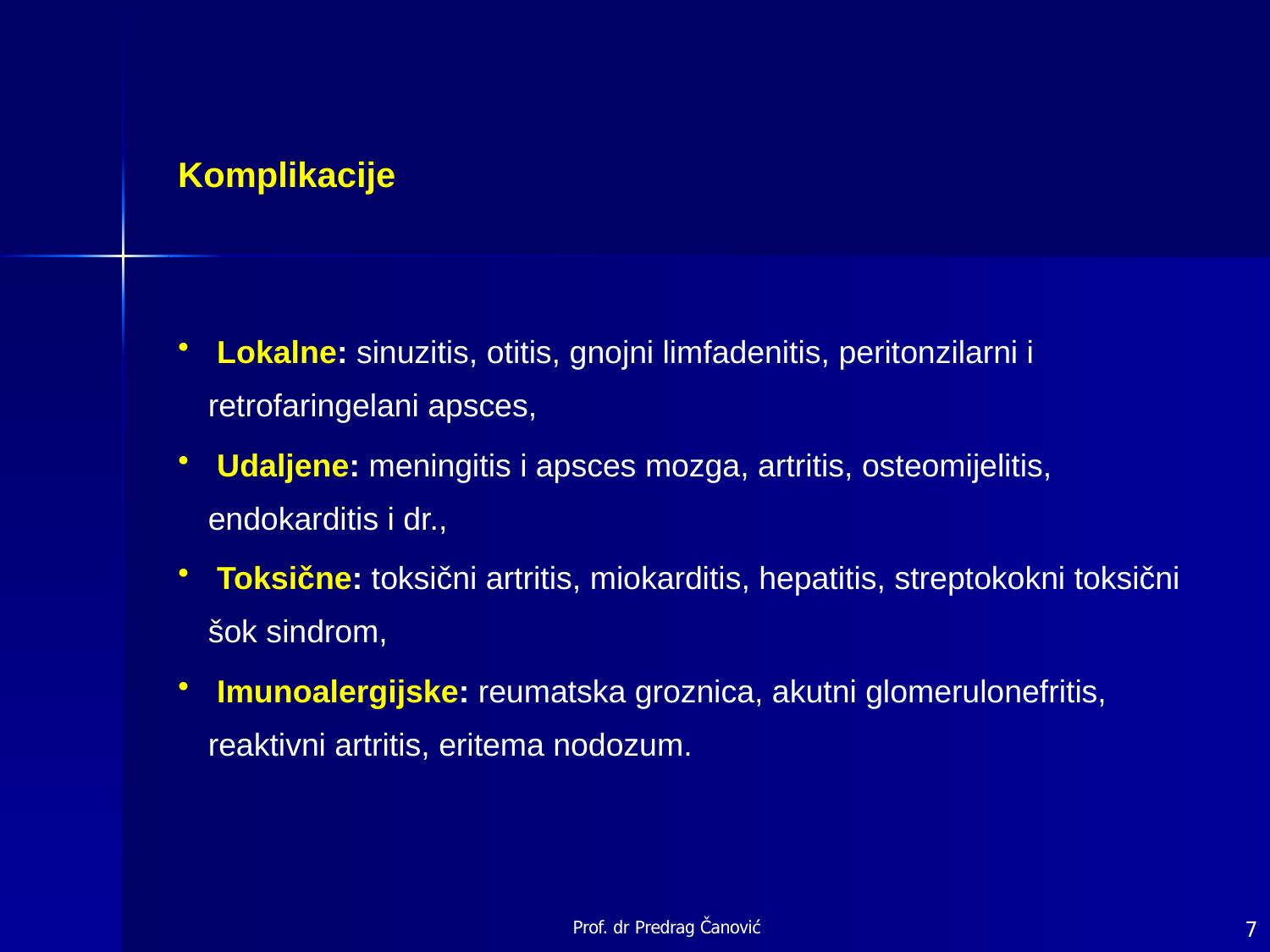

Komplikacije
 Lokalne: sinuzitis, otitis, gnojni limfadenitis, peritonzilarni i retrofaringelani apsces,
 Udaljene: meningitis i apsces mozga, artritis, osteomijelitis, endokarditis i dr.,
 Toksične: toksični artritis, miokarditis, hepatitis, streptokokni toksični šok sindrom,
 Imunoalergijske: reumatska groznica, akutni glomerulonefritis, reaktivni artritis, eritema nodozum.
Prof. dr Predrag Čanović
7